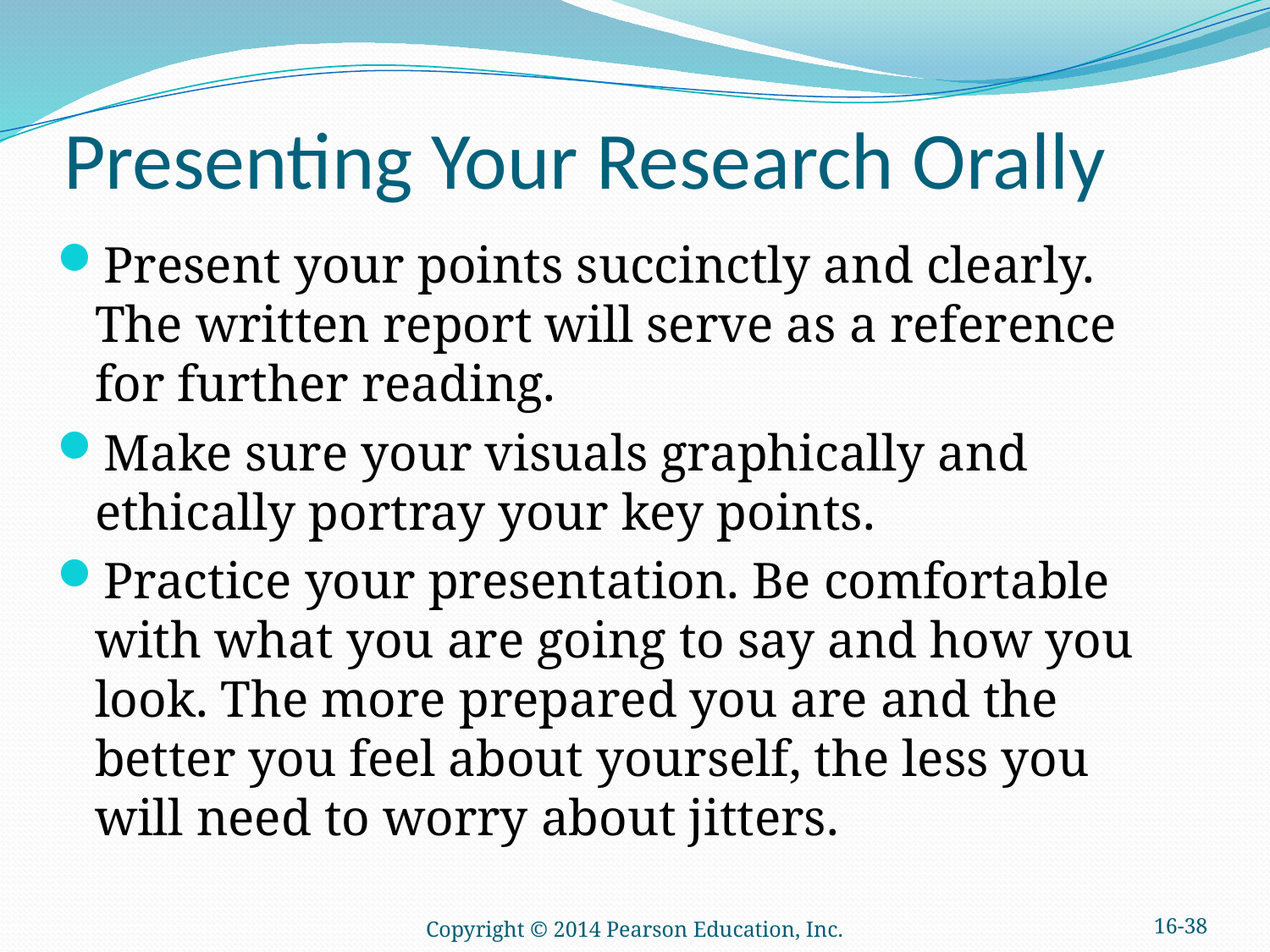

# Presenting Your Research Orally
Present your points succinctly and clearly. The written report will serve as a reference for further reading.
Make sure your visuals graphically and ethically portray your key points.
Practice your presentation. Be comfortable with what you are going to say and how you look. The more prepared you are and the better you feel about yourself, the less you will need to worry about jitters.